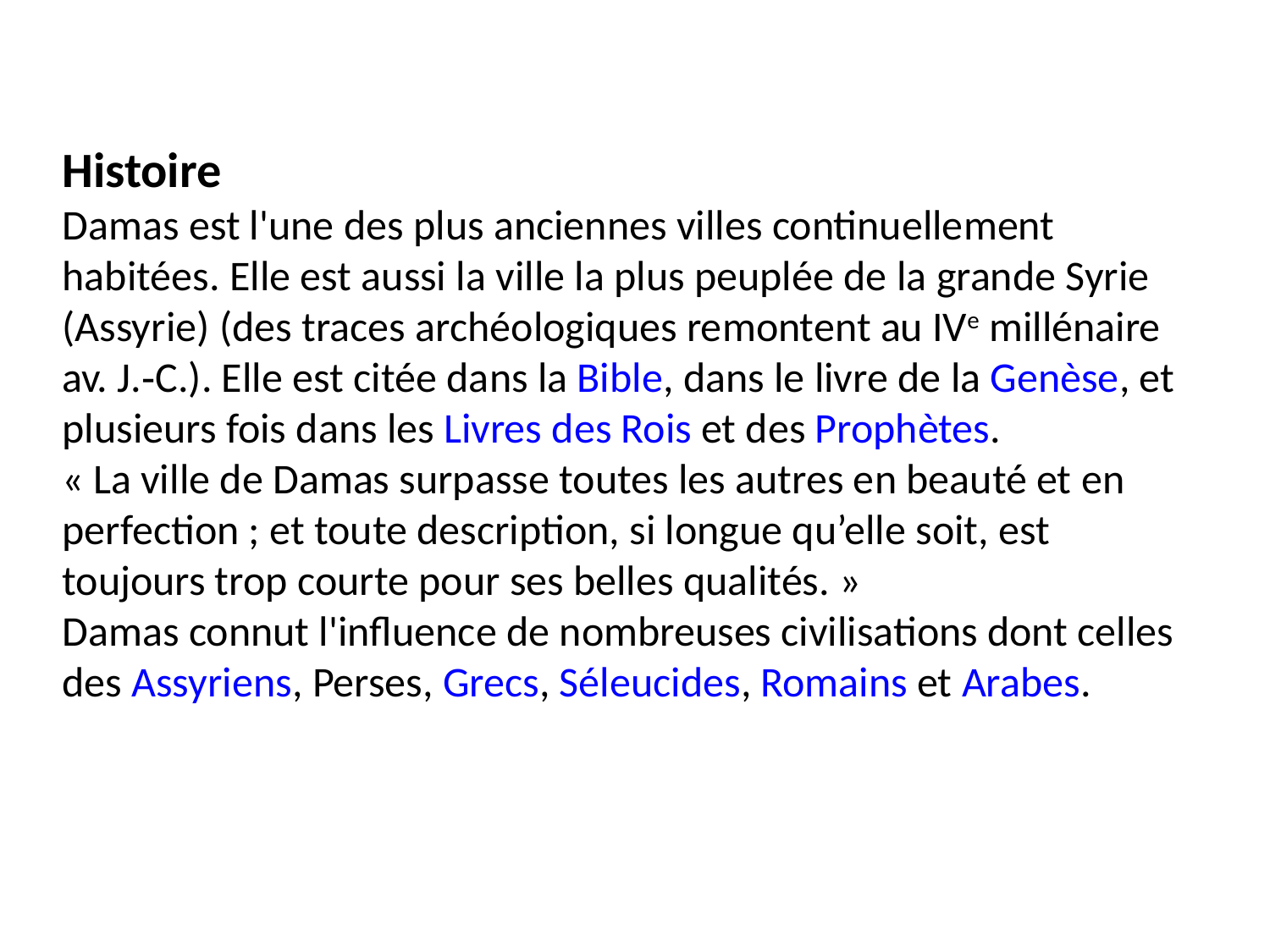

Histoire
Damas est l'une des plus anciennes villes continuellement habitées. Elle est aussi la ville la plus peuplée de la grande Syrie (Assyrie) (des traces archéologiques remontent au IVe millénaire av. J.‑C.). Elle est citée dans la Bible, dans le livre de la Genèse, et plusieurs fois dans les Livres des Rois et des Prophètes.
« La ville de Damas surpasse toutes les autres en beauté et en perfection ; et toute description, si longue qu’elle soit, est toujours trop courte pour ses belles qualités. »
Damas connut l'influence de nombreuses civilisations dont celles des Assyriens, Perses, Grecs, Séleucides, Romains et Arabes.